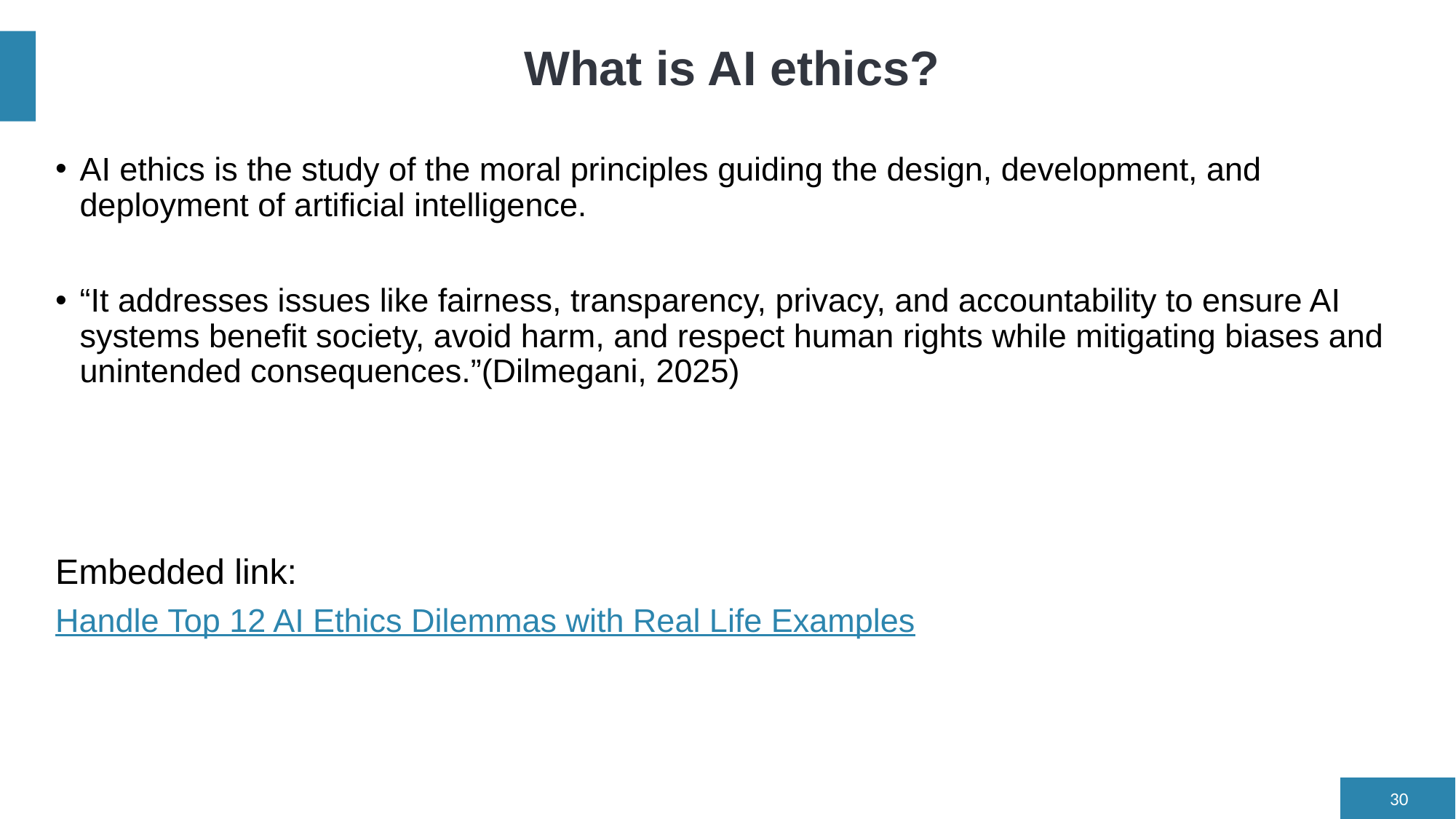

# What is AI ethics?
AI ethics is the study of the moral principles guiding the design, development, and deployment of artificial intelligence.

“It addresses issues like fairness, transparency, privacy, and accountability to ensure AI systems benefit society, avoid harm, and respect human rights while mitigating biases and unintended consequences.”(Dilmegani, 2025)

Embedded link:
Handle Top 12 AI Ethics Dilemmas with Real Life Examples

30